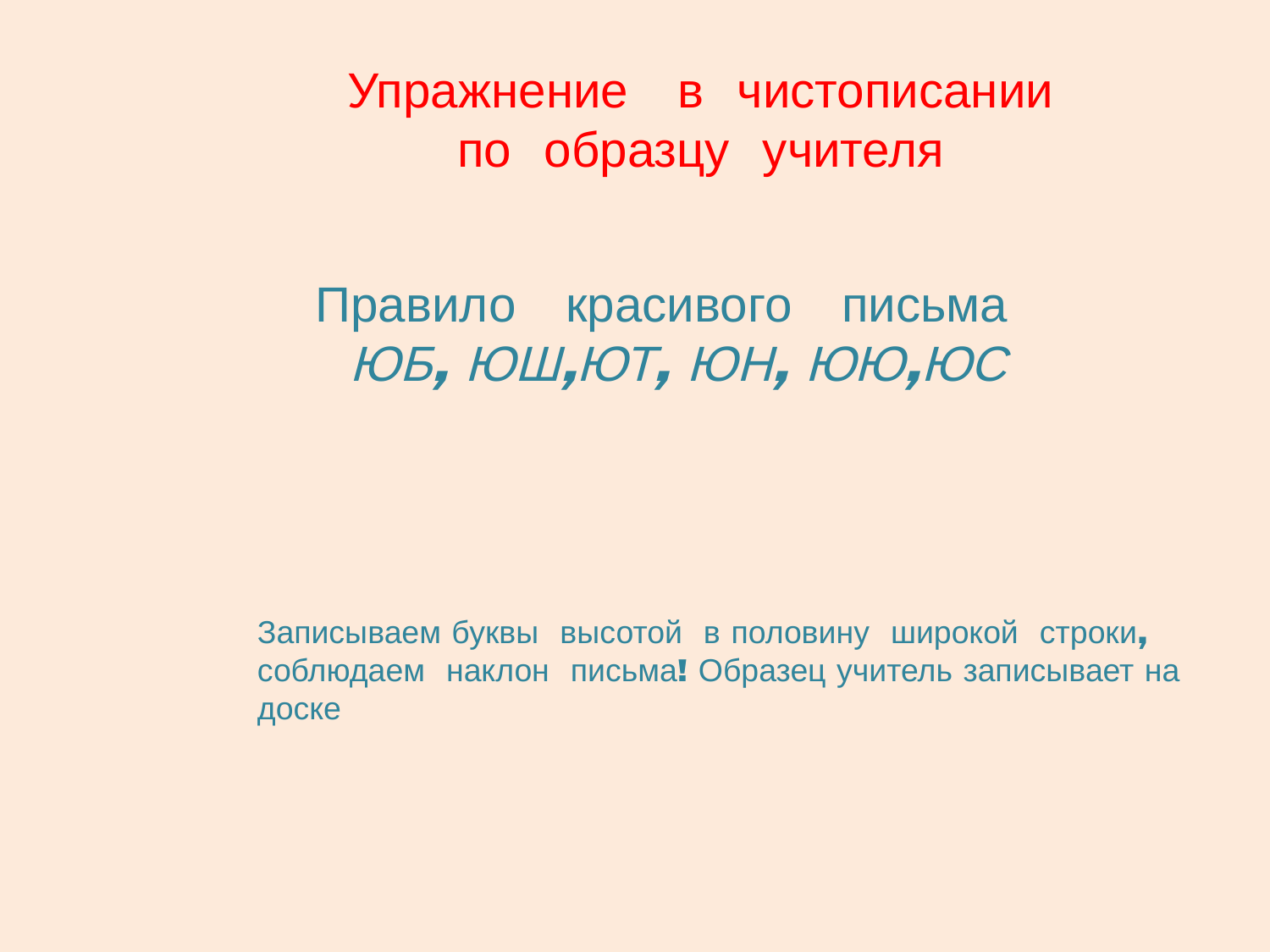

# Упражнение   в  чистописании по  образцу  учителя
Правило   красивого   письма
 ЮБ, ЮШ,ЮТ, ЮН, ЮЮ,ЮС
Записываем буквы  высотой  в половину  широкой  строки, соблюдаем  наклон  письма! Образец учитель записывает на доске